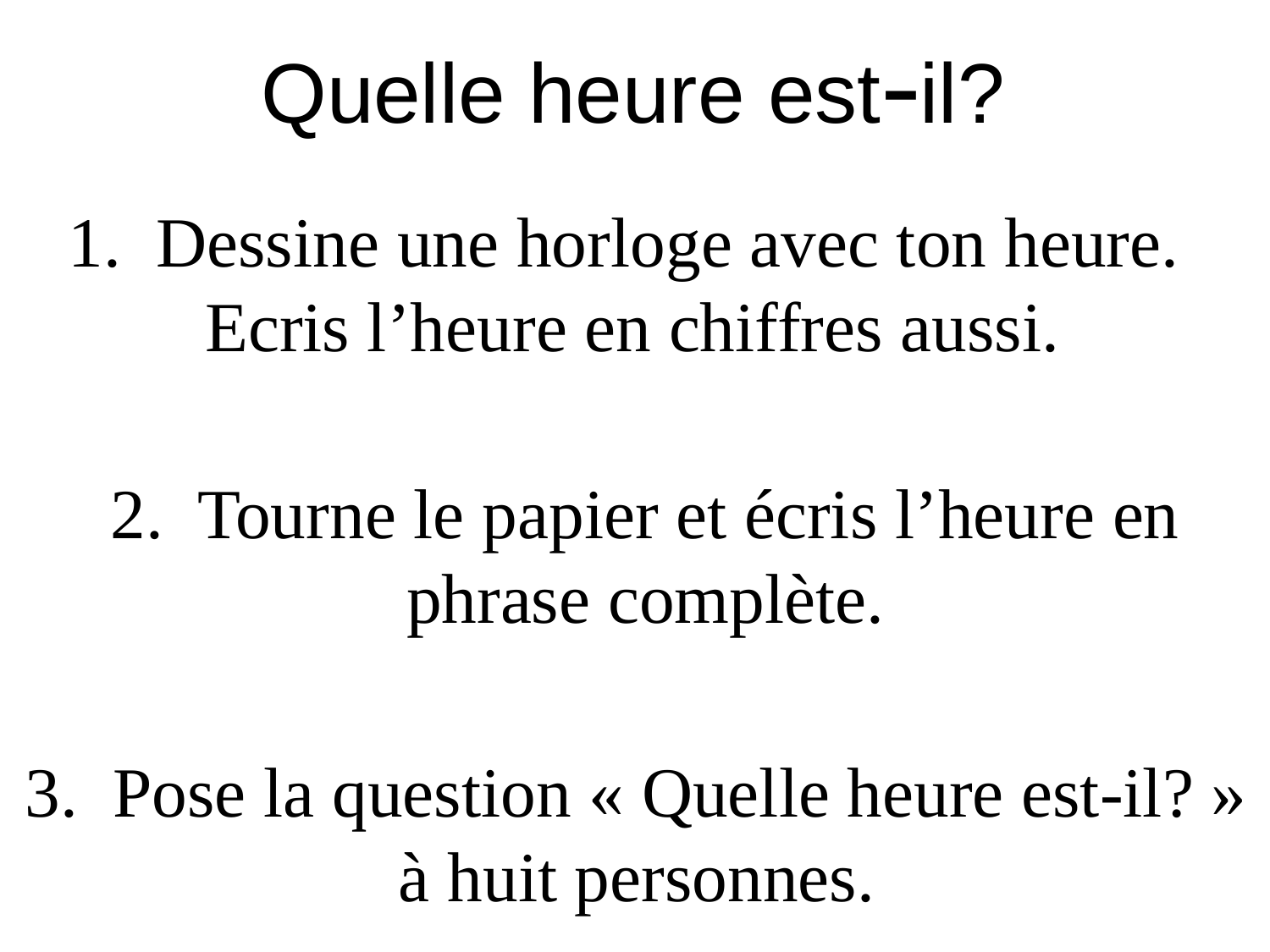

Quelle heure est-il?
1.  Dessine une horloge avec ton heure.  Ecris l’heure en chiffres aussi.
2.  Tourne le papier et écris l’heure en phrase complète.
3.  Pose la question « Quelle heure est-il? » à huit personnes.